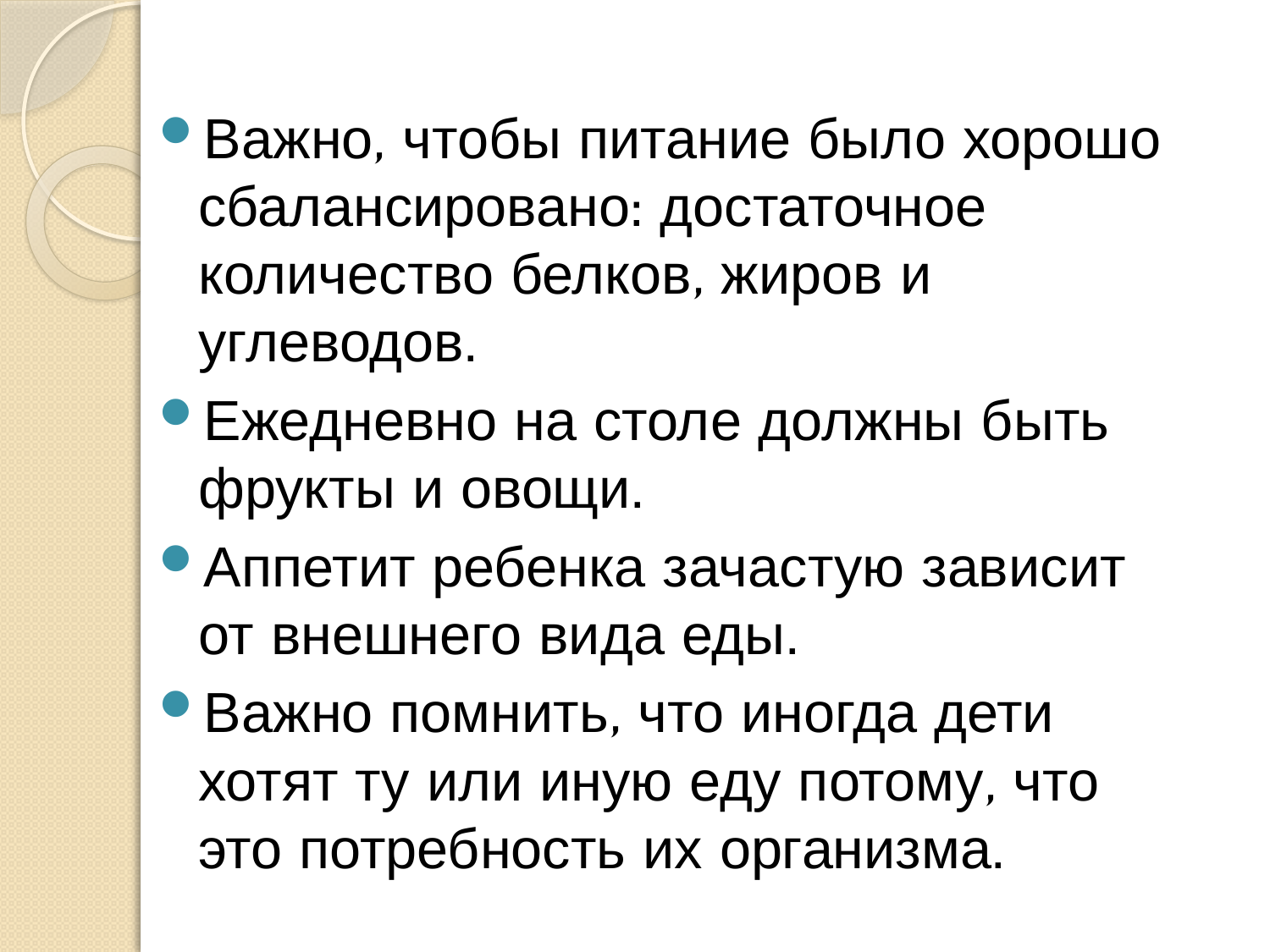

#
Важно, чтобы питание было хорошо сбалансировано: достаточное количество белков, жиров и углеводов.
Ежедневно на столе должны быть фрукты и овощи.
Аппетит ребенка зачастую зависит от внешнего вида еды.
Важно помнить, что иногда дети хотят ту или иную еду потому, что это потребность их организма.